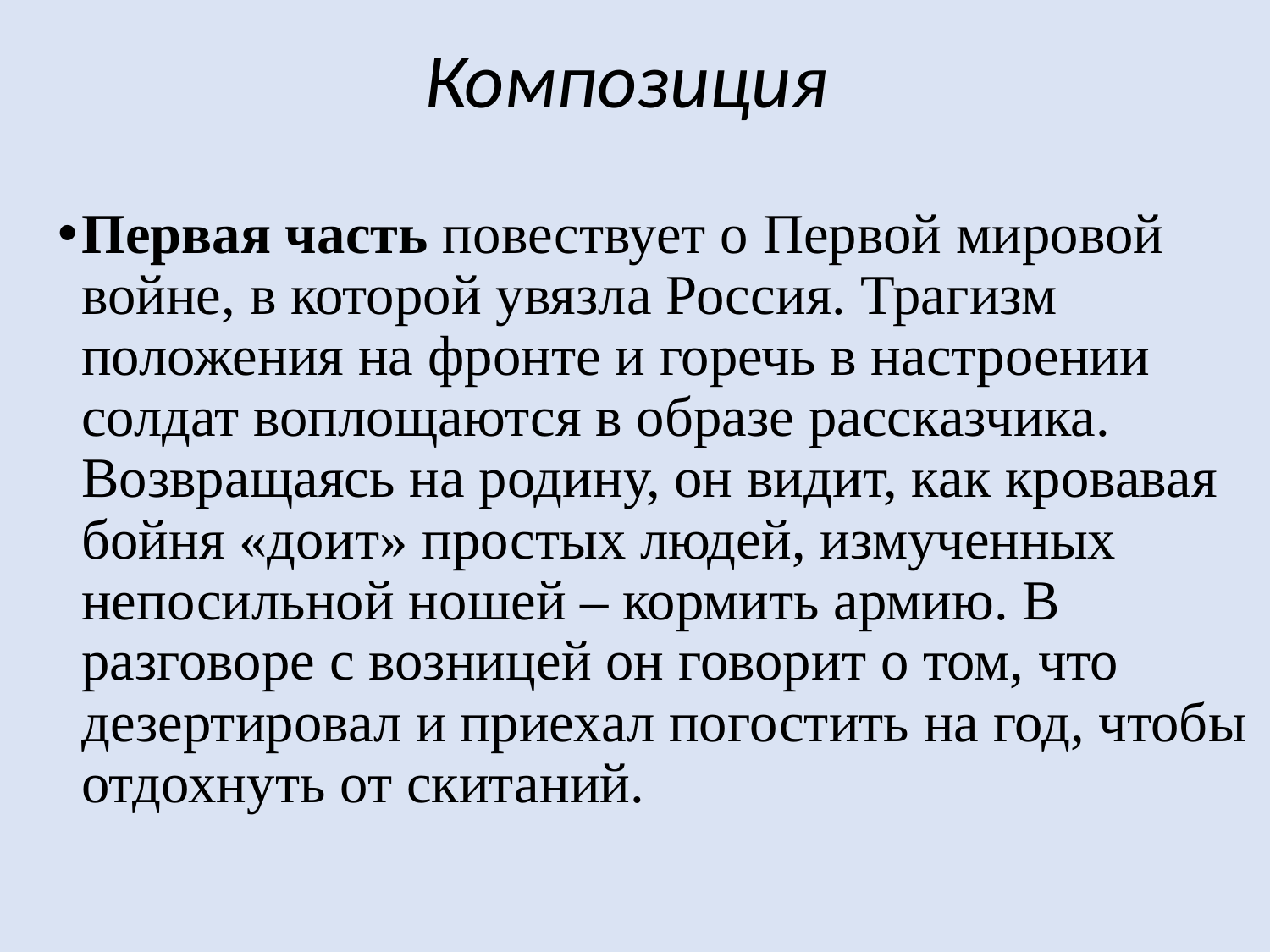

# Композиция

Первая часть повествует о Первой мировой войне, в которой увязла Россия. Трагизм положения на фронте и горечь в настроении солдат воплощаются в образе рассказчика. Возвращаясь на родину, он видит, как кровавая бойня «доит» простых людей, измученных непосильной ношей – кормить армию. В разговоре с возницей он говорит о том, что дезертировал и приехал погостить на год, чтобы отдохнуть от скитаний.